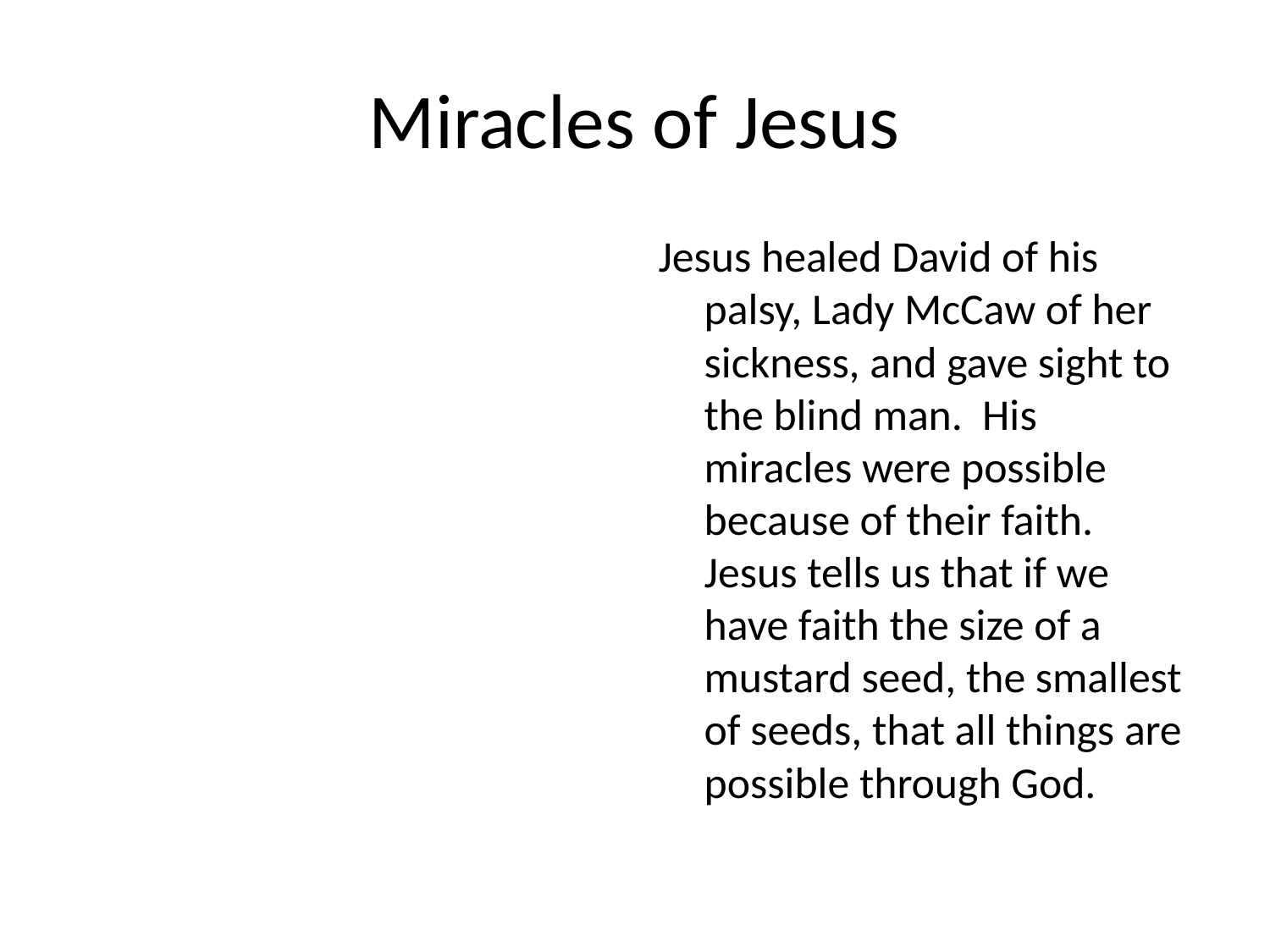

# Miracles of Jesus

Jesus healed David of his palsy, Lady McCaw of her sickness, and gave sight to the blind man.  His miracles were possible because of their faith.  Jesus tells us that if we have faith the size of a mustard seed, the smallest of seeds, that all things are possible through God.